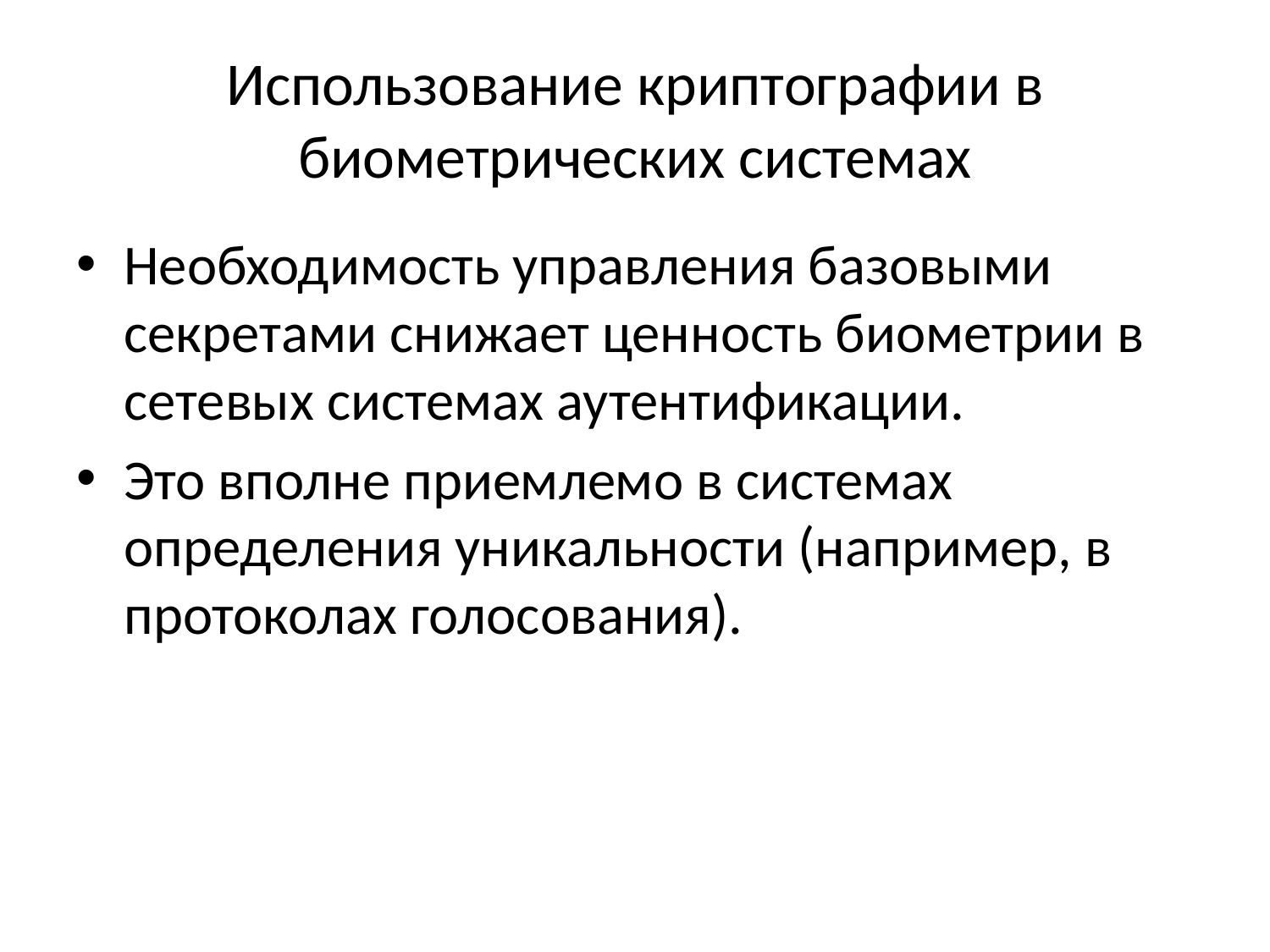

# Использование криптографии в биометрических системах
Необходимость управления базовыми секретами снижает ценность биометрии в сетевых системах аутентификации.
Это вполне приемлемо в системах определения уникальности (например, в протоколах голосования).